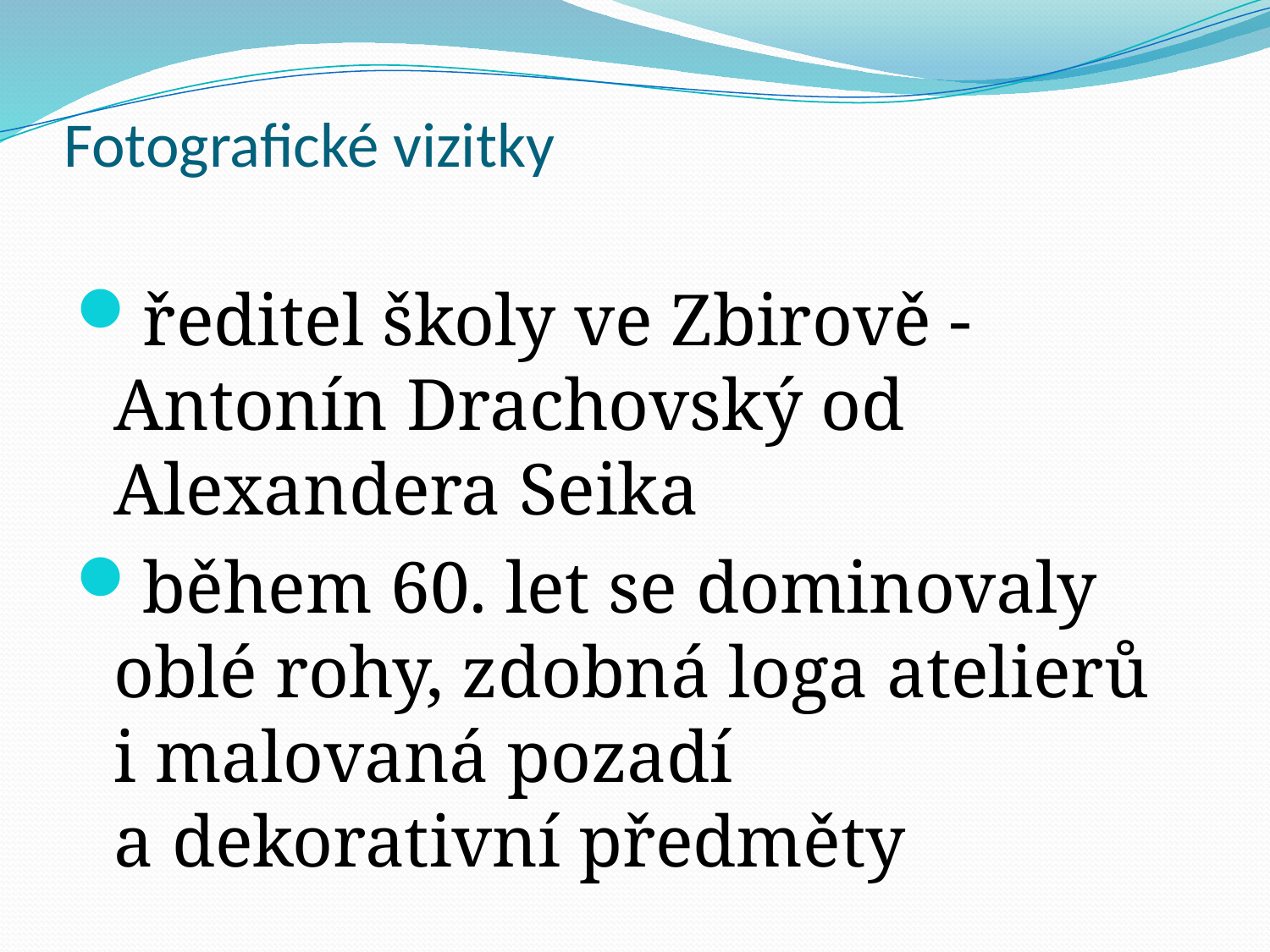

# Fotografické vizitky
ředitel školy ve Zbirově - Antonín Drachovský od Alexandera Seika
během 60. let se dominovaly oblé rohy, zdobná loga atelierů i malovaná pozadí a dekorativní předměty